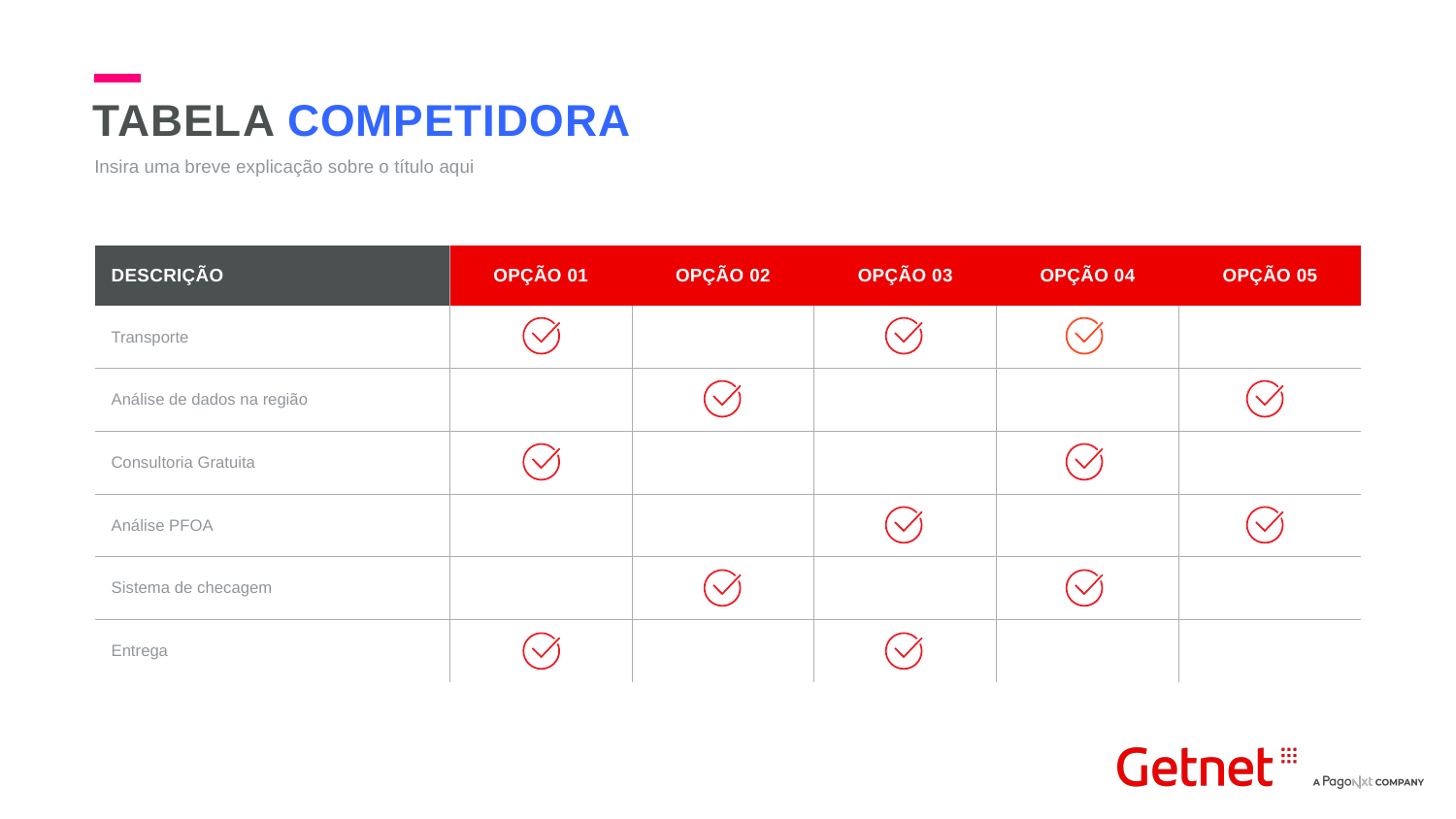

TABELA COMPETIDORA
Insira uma breve explicação sobre o título aqui
| DESCRIÇÃO | OPÇÃO 01 | OpÇÃO 02 | OpÇÃO 03 | OpÇÃO 04 | OpÇÃO 05 |
| --- | --- | --- | --- | --- | --- |
| Transporte |  |  |  |  |  |
| Análise de dados na região |  |  |  |  |  |
| Consultoria Gratuita |  |  |  |  |  |
| Análise PFOA |  |  |  |  |  |
| Sistema de checagem |  |  |  |  |  |
| Entrega |  |  |  |  |  |